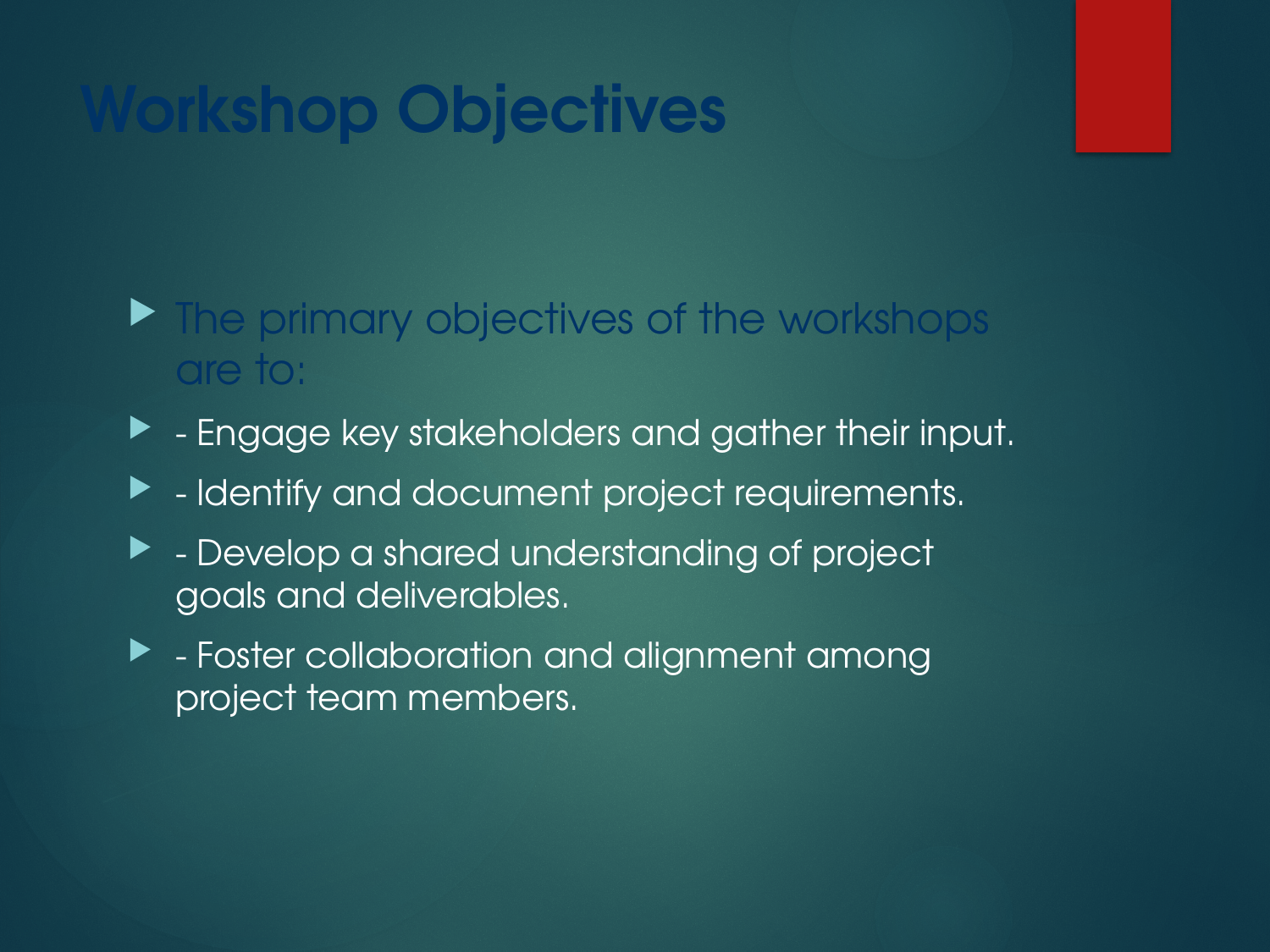

# Workshop Objectives
The primary objectives of the workshops are to:
- Engage key stakeholders and gather their input.
- Identify and document project requirements.
- Develop a shared understanding of project goals and deliverables.
- Foster collaboration and alignment among project team members.